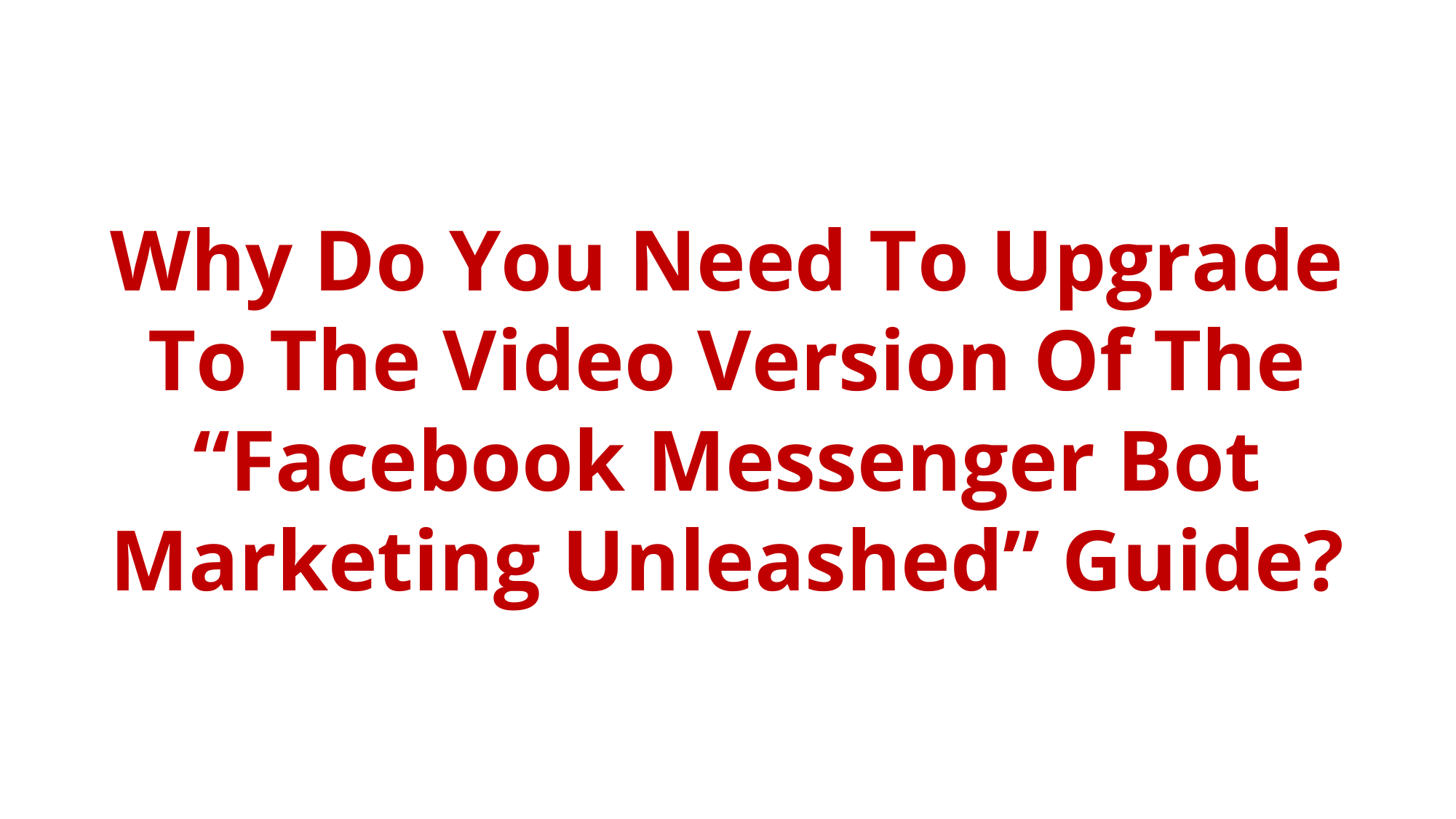

Why Do You Need To Upgrade To The Video Version Of The “Facebook Messenger Bot Marketing Unleashed” Guide?